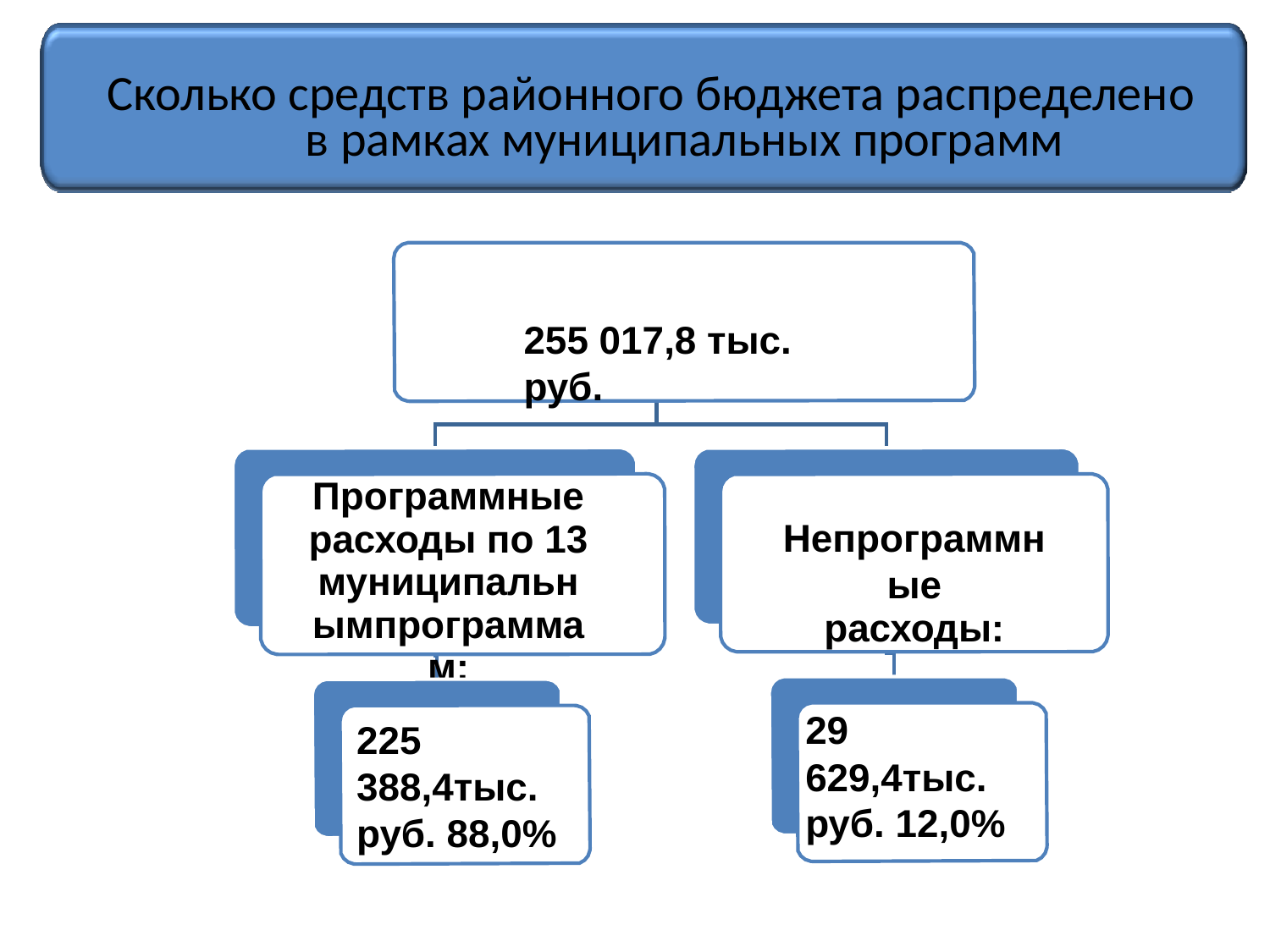

# Сколько средств районного бюджета распределено в рамках муниципальных программ

255 017,8 тыс. руб.

Программные расходы по 13 муниципальнымпрограммам:
Непрограммные
расходы:

29 629,4тыс. руб. 12,0%
225 388,4тыс. руб. 88,0%